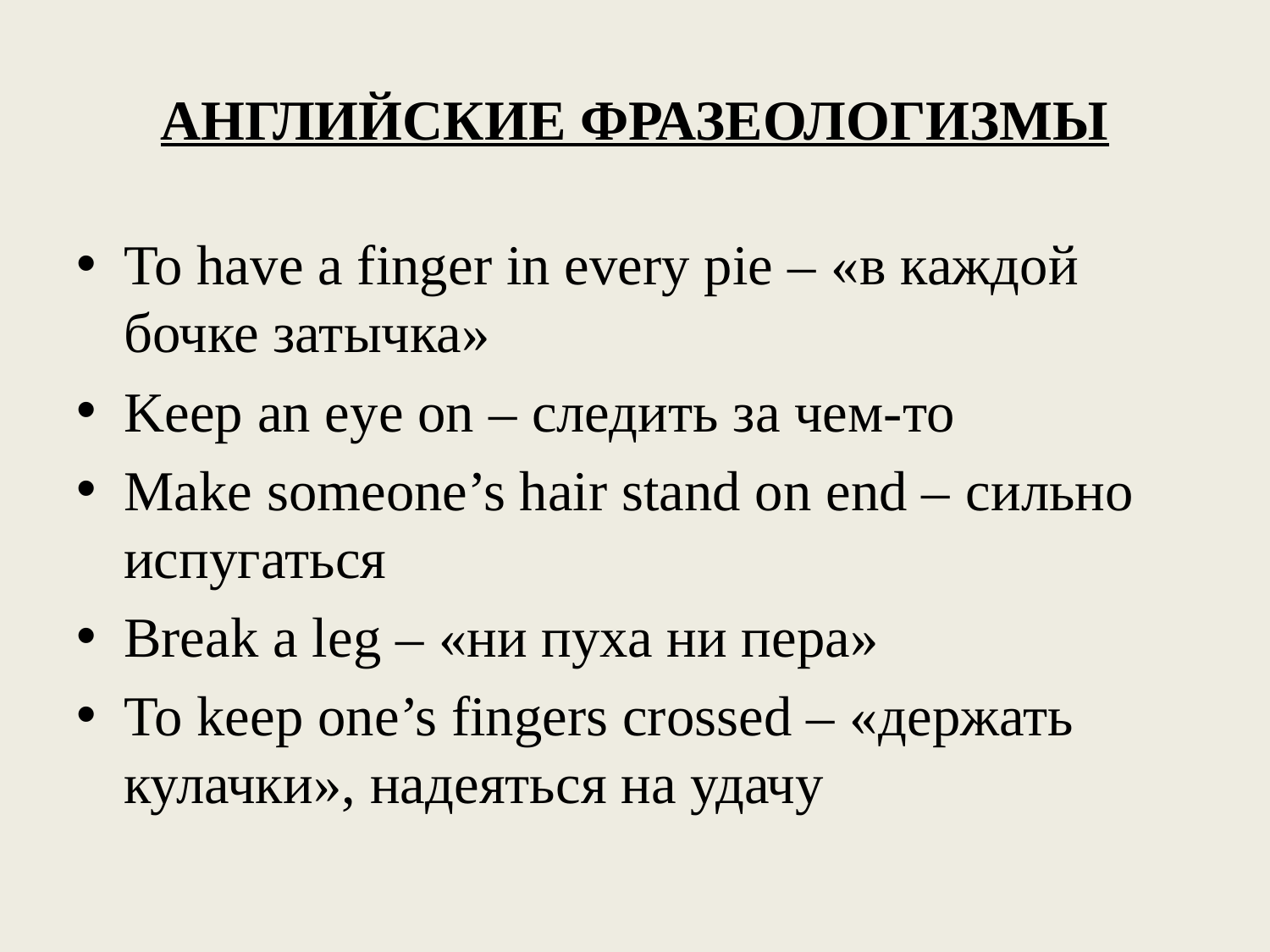

# АНГЛИЙСКИЕ ФРАЗЕОЛОГИЗМЫ
To have a finger in every pie – «в каждой бочке затычка»
Keep an eye on – следить за чем-то
Make someone’s hair stand on end – сильно испугаться
Break a leg – «ни пуха ни пера»
To keep one’s fingers crossed – «держать кулачки», надеяться на удачу